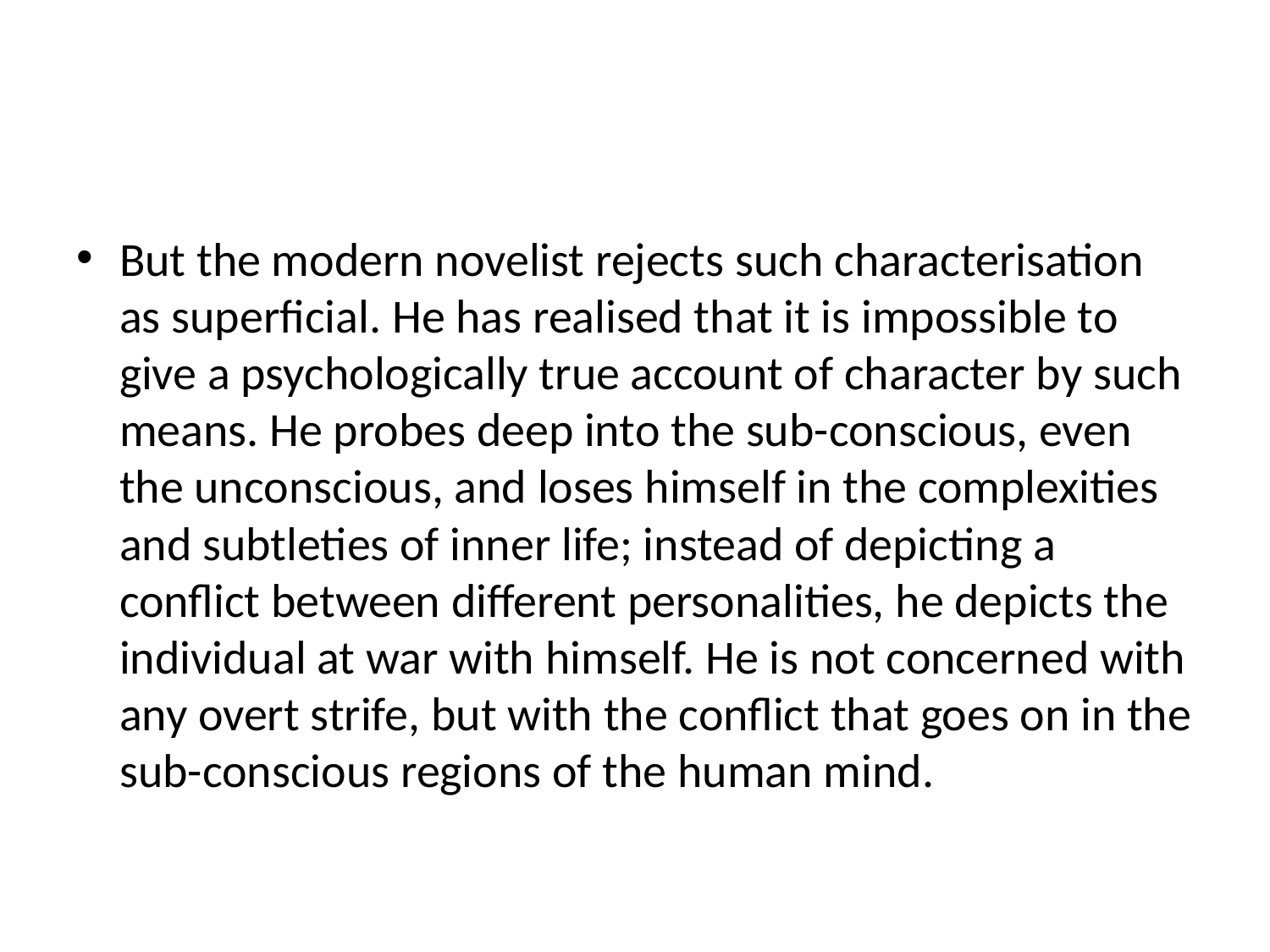

#
But the modern novelist rejects such characterisation as superficial. He has realised that it is impossible to give a psychologically true account of character by such means. He probes deep into the sub-conscious, even the unconscious, and loses himself in the complexities and subtleties of inner life; instead of depicting a conflict between different personalities, he depicts the individual at war with himself. He is not concerned with any overt strife, but with the conflict that goes on in the sub-conscious regions of the human mind.